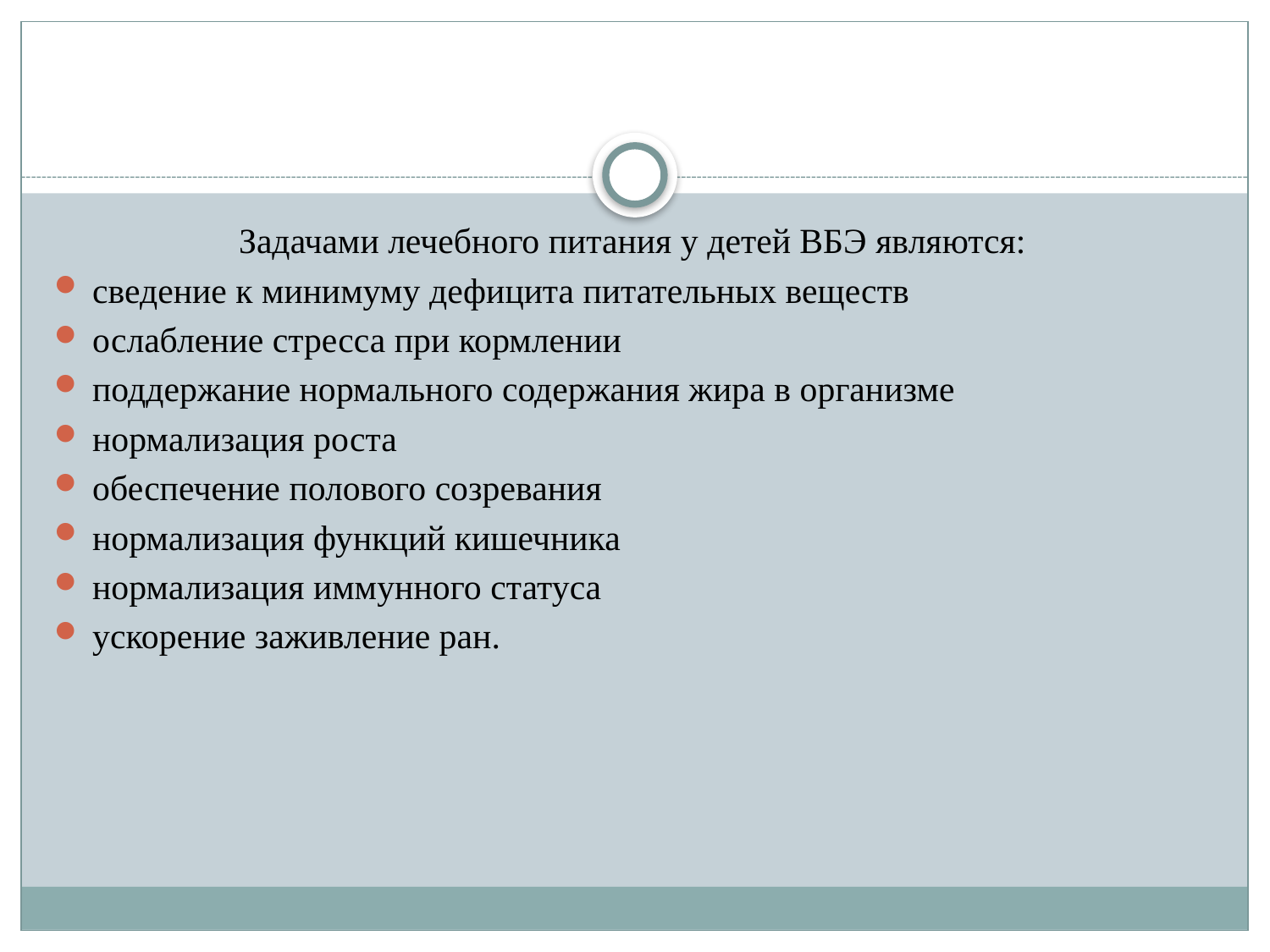

#
Задачами лечебного питания у детей ВБЭ являются:
сведение к минимуму дефицита питательных веществ
ослабление стресса при кормлении
поддержание нормального содержания жира в организме
нормализация роста
обеспечение полового созревания
нормализация функций кишечника
нормализация иммунного статуса
ускорение заживление ран.